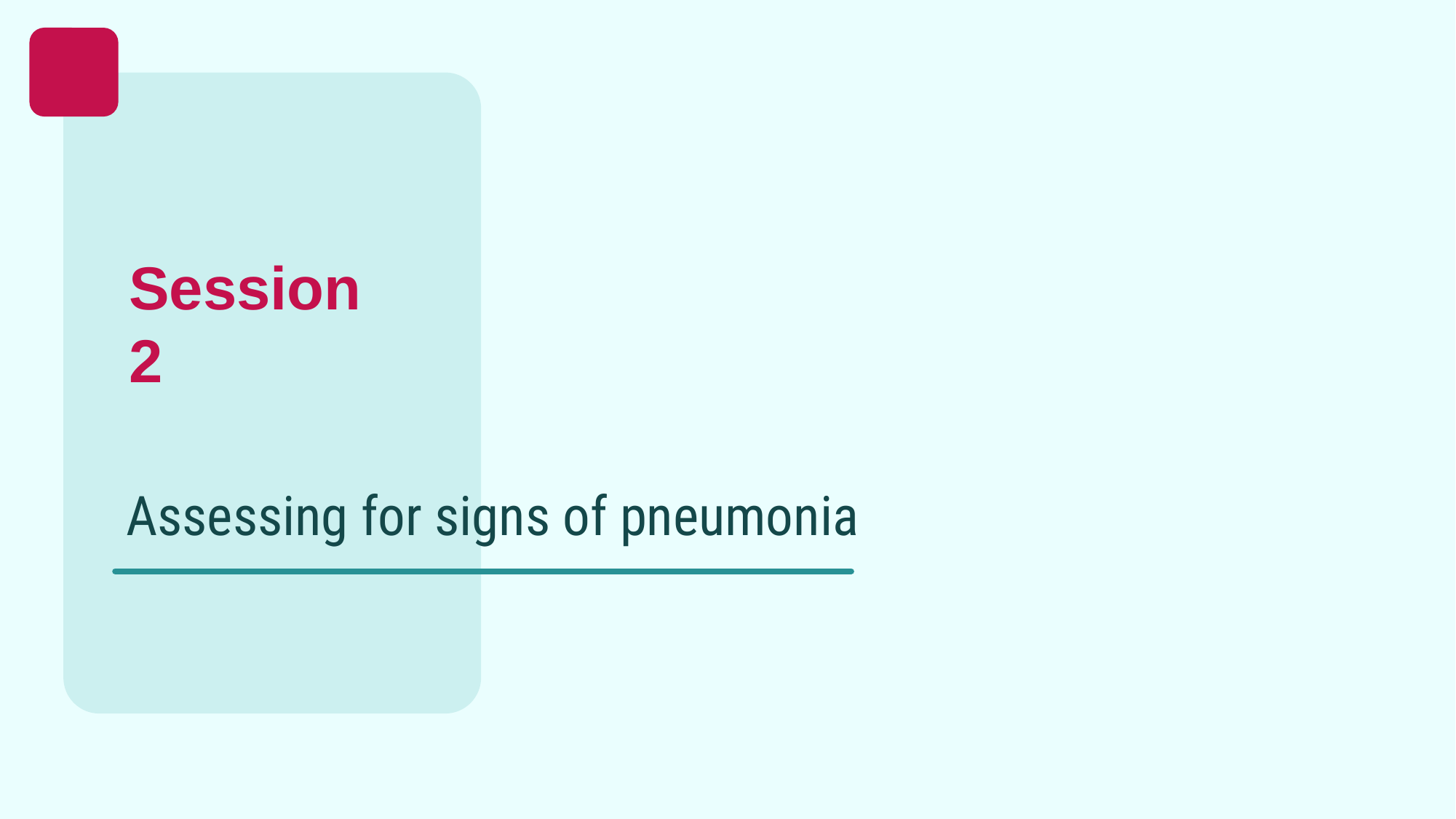

Assessing for signs of pneumonia
Session 2